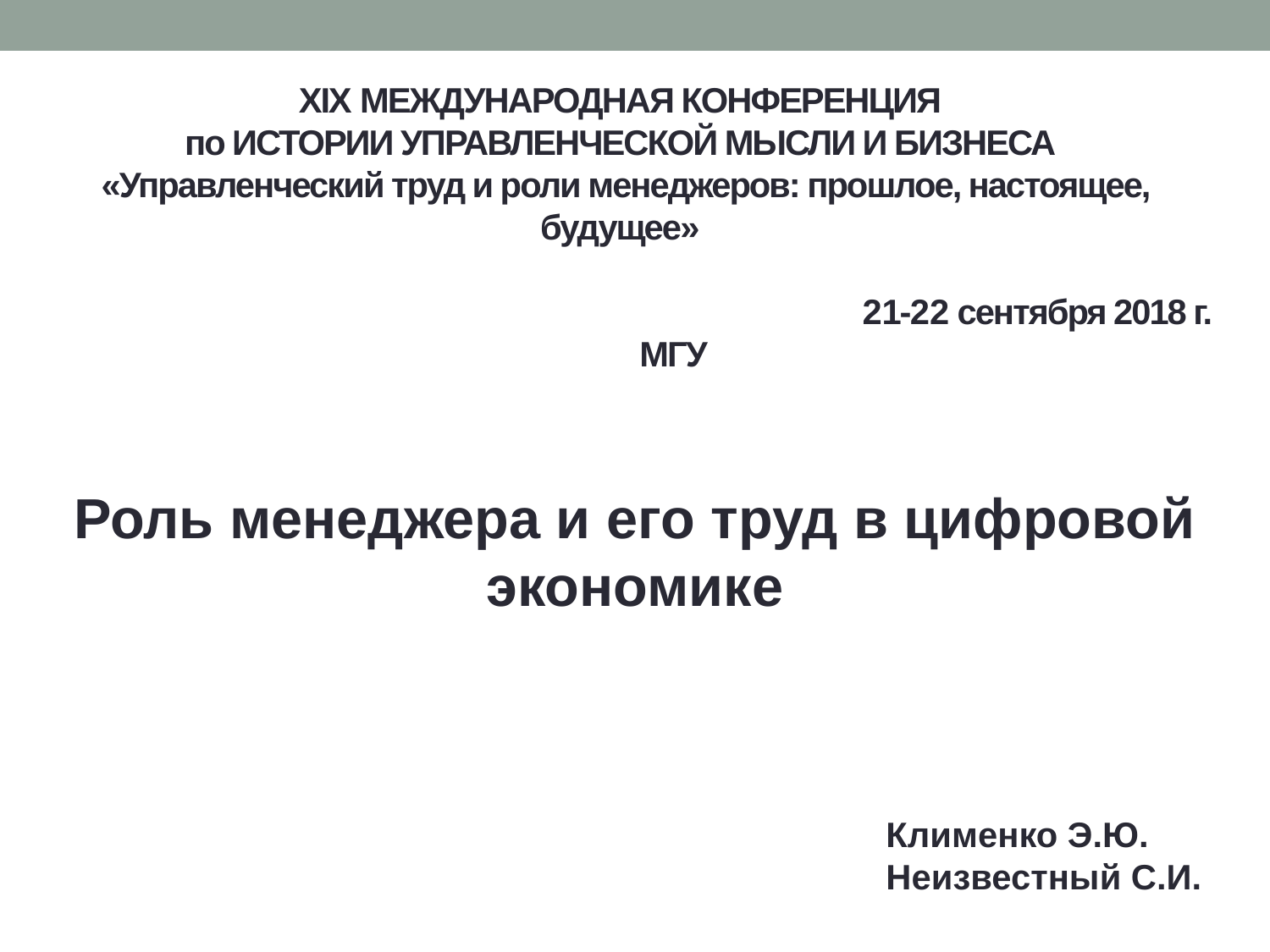

XIX МЕЖДУНАРОДНАЯ КОНФЕРЕНЦИЯ
по ИСТОРИИ УПРАВЛЕНЧЕСКОЙ МЫСЛИ И БИЗНЕСА
 «Управленческий труд и роли менеджеров: прошлое, настоящее, будущее»

21-22 сентября 2018 г.
 МГУ
Роль менеджера и его труд в цифровой экономике
Клименко Э.Ю.
Неизвестный С.И.